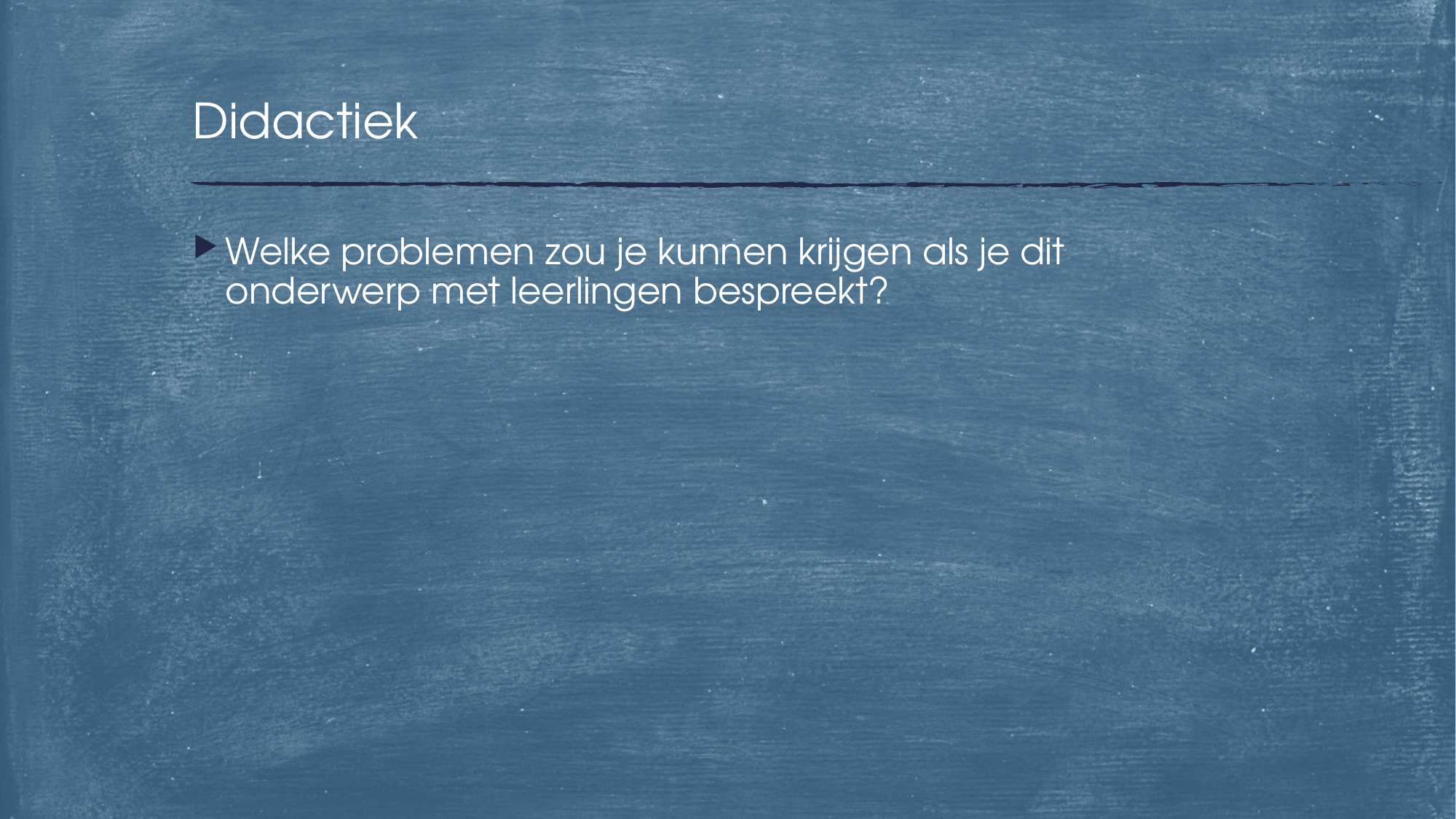

# Didactiek
Welke problemen zou je kunnen krijgen als je dit onderwerp met leerlingen bespreekt?